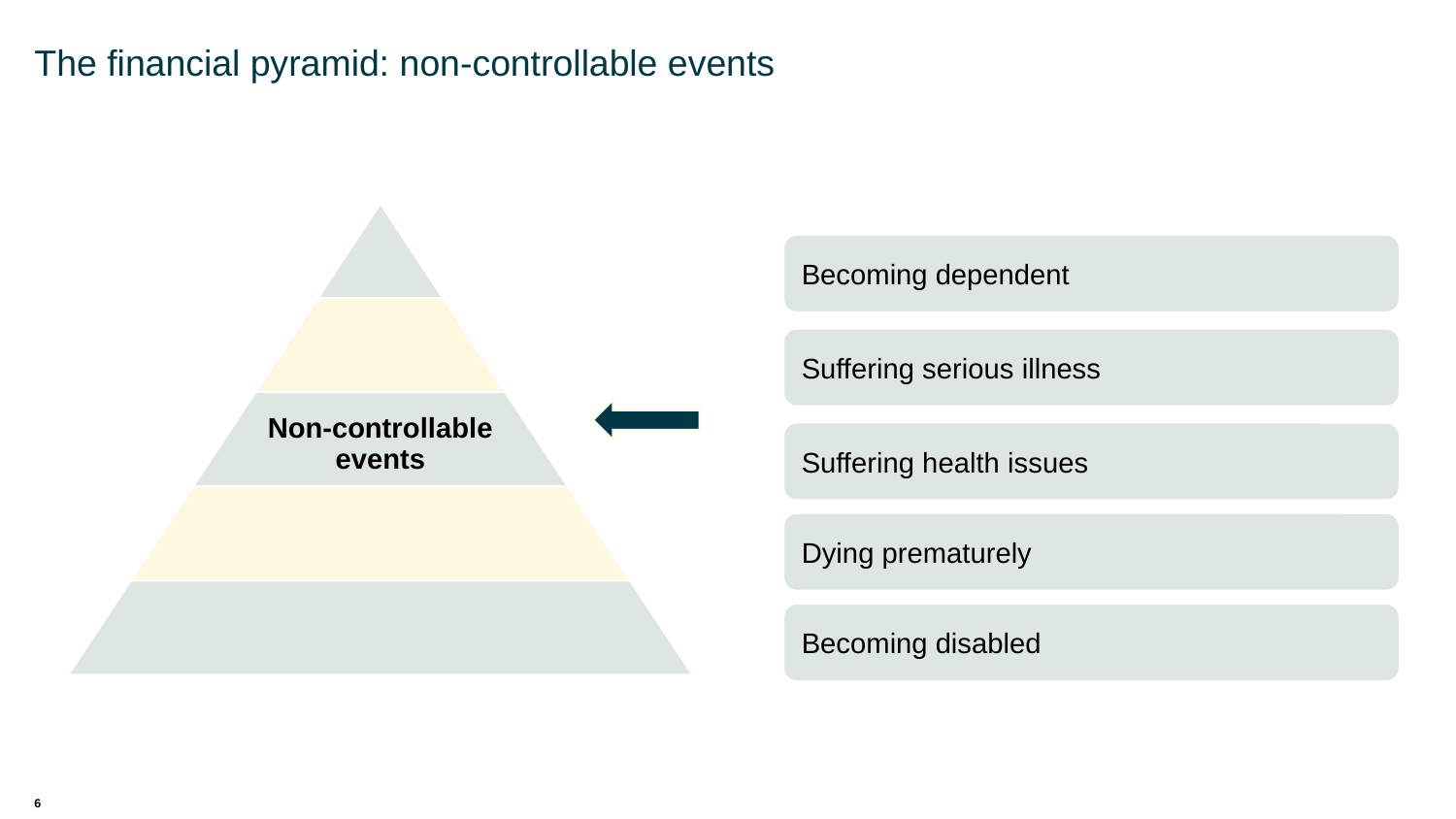

The financial pyramid: non-controllable events

Non-controllable events

Becoming dependent
Suffering serious illness

Suffering health issues
Dying prematurely
Becoming disabled
6